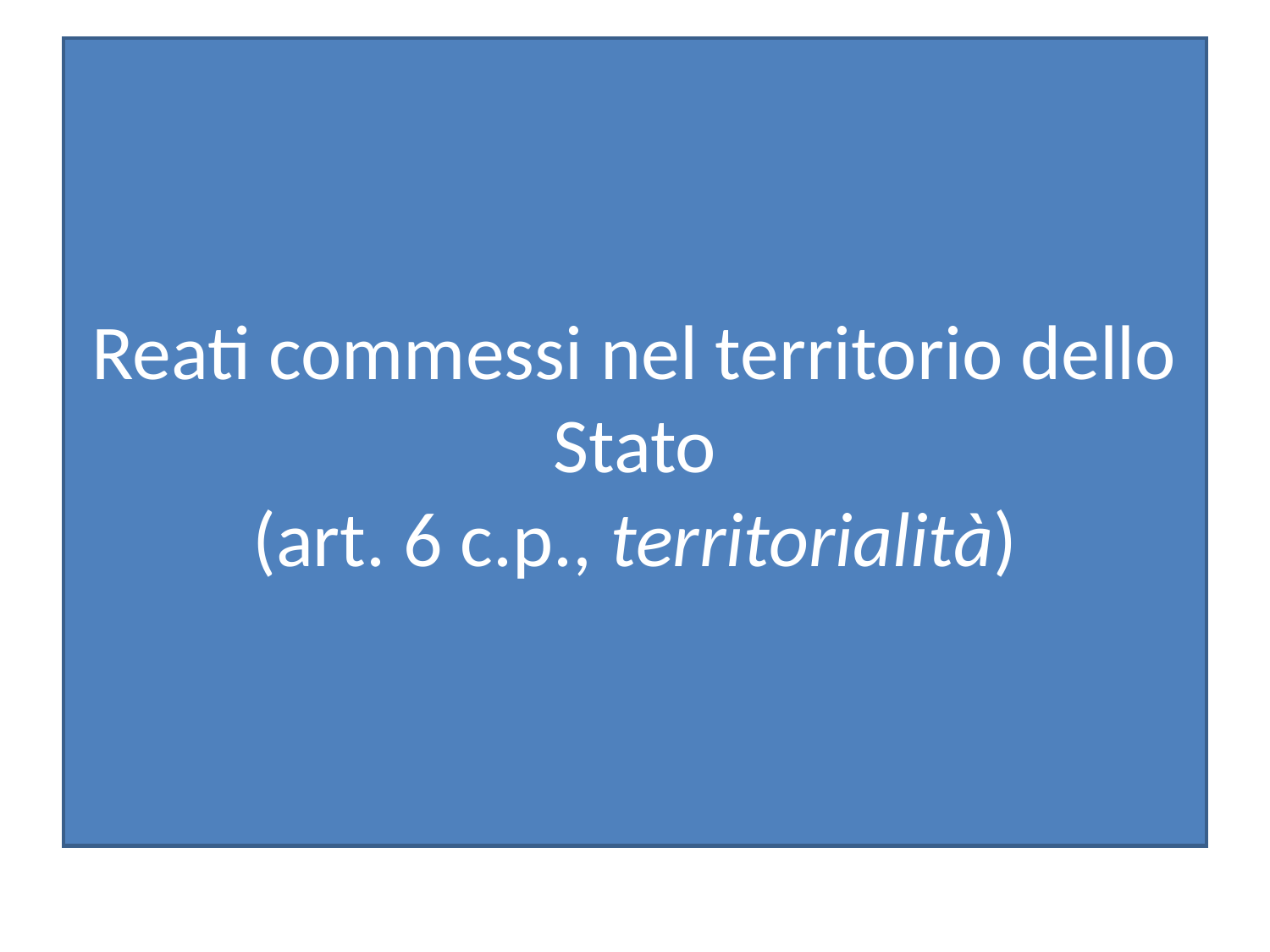

# Reati commessi nel territorio dello Stato (art. 6 c.p., territorialità)